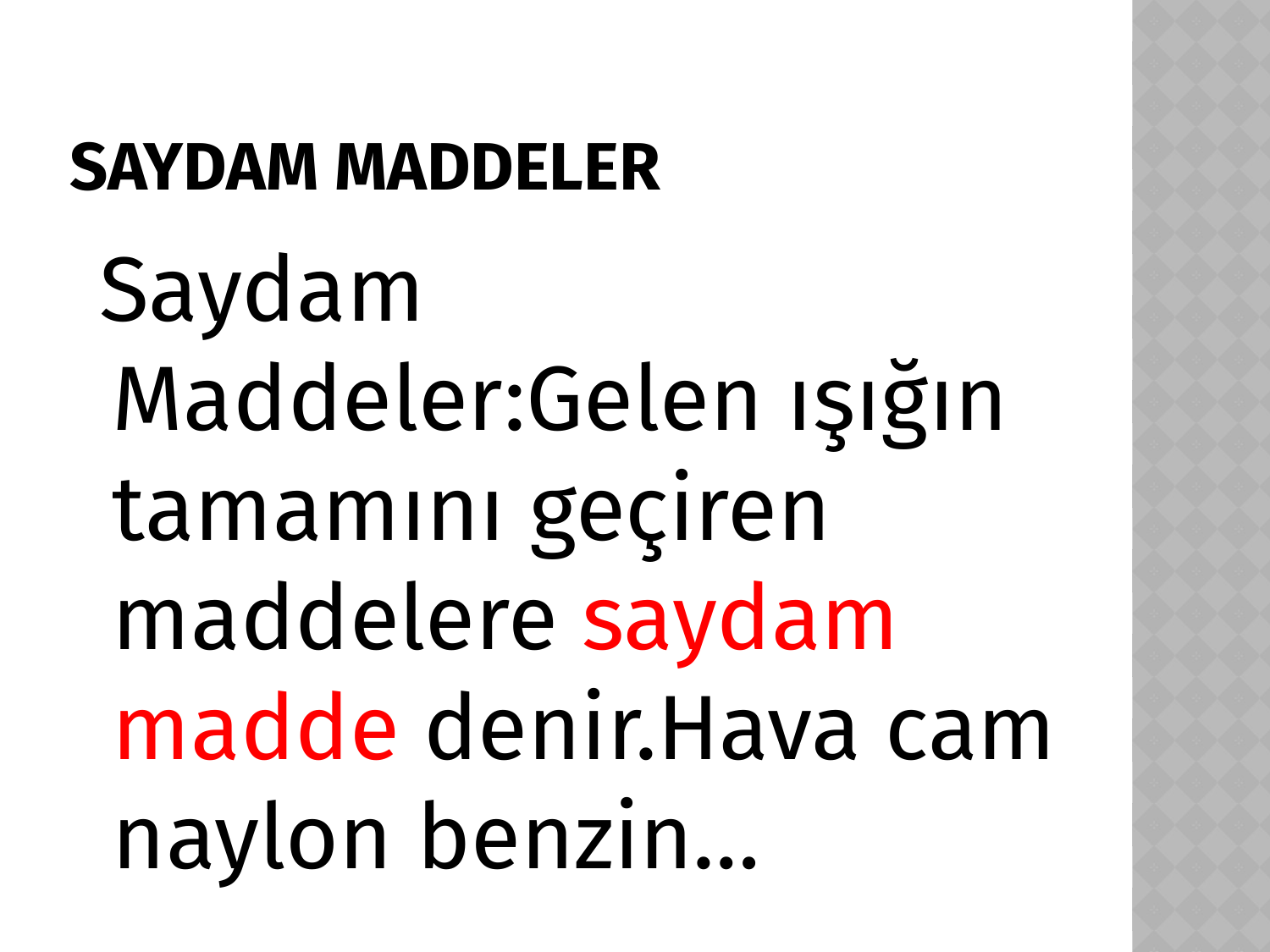

# SAYDAM MADDELER
  Saydam Maddeler:Gelen ışığın tamamını geçiren maddelere saydam madde denir.Hava cam naylon benzin…